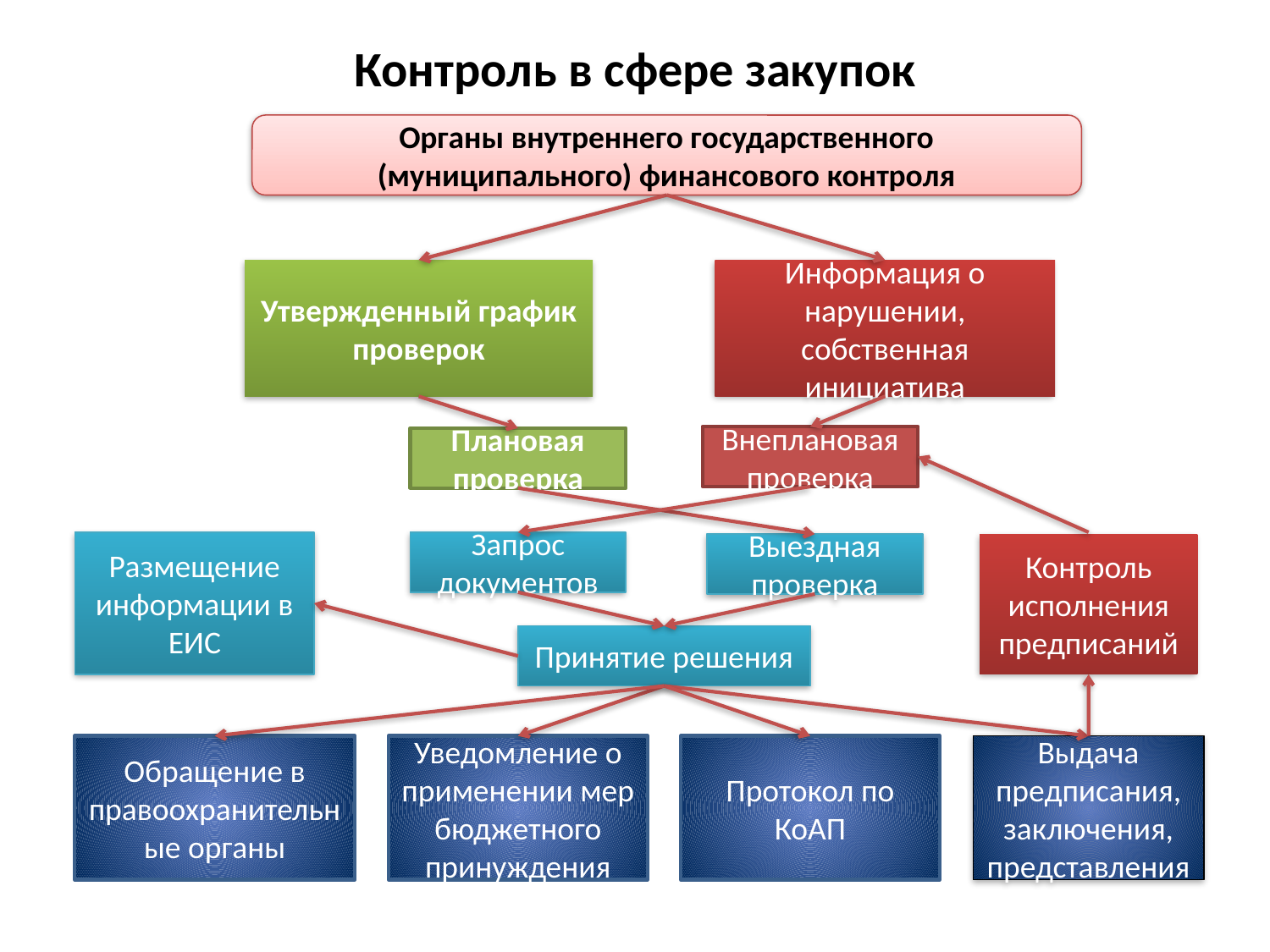

# Контроль в сфере закупок
Органы внутреннего государственного (муниципального) финансового контроля
Информация о нарушении, собственная инициатива
Утвержденный график проверок
Внеплановая проверка
Плановая проверка
Размещение информации в ЕИС
Запрос документов
Выездная проверка
Контроль исполнения предписаний
Принятие решения
Выдача предписания, заключения, представления
Обращение в правоохранительные органы
Протокол по КоАП
Уведомление о применении мер бюджетного принуждения